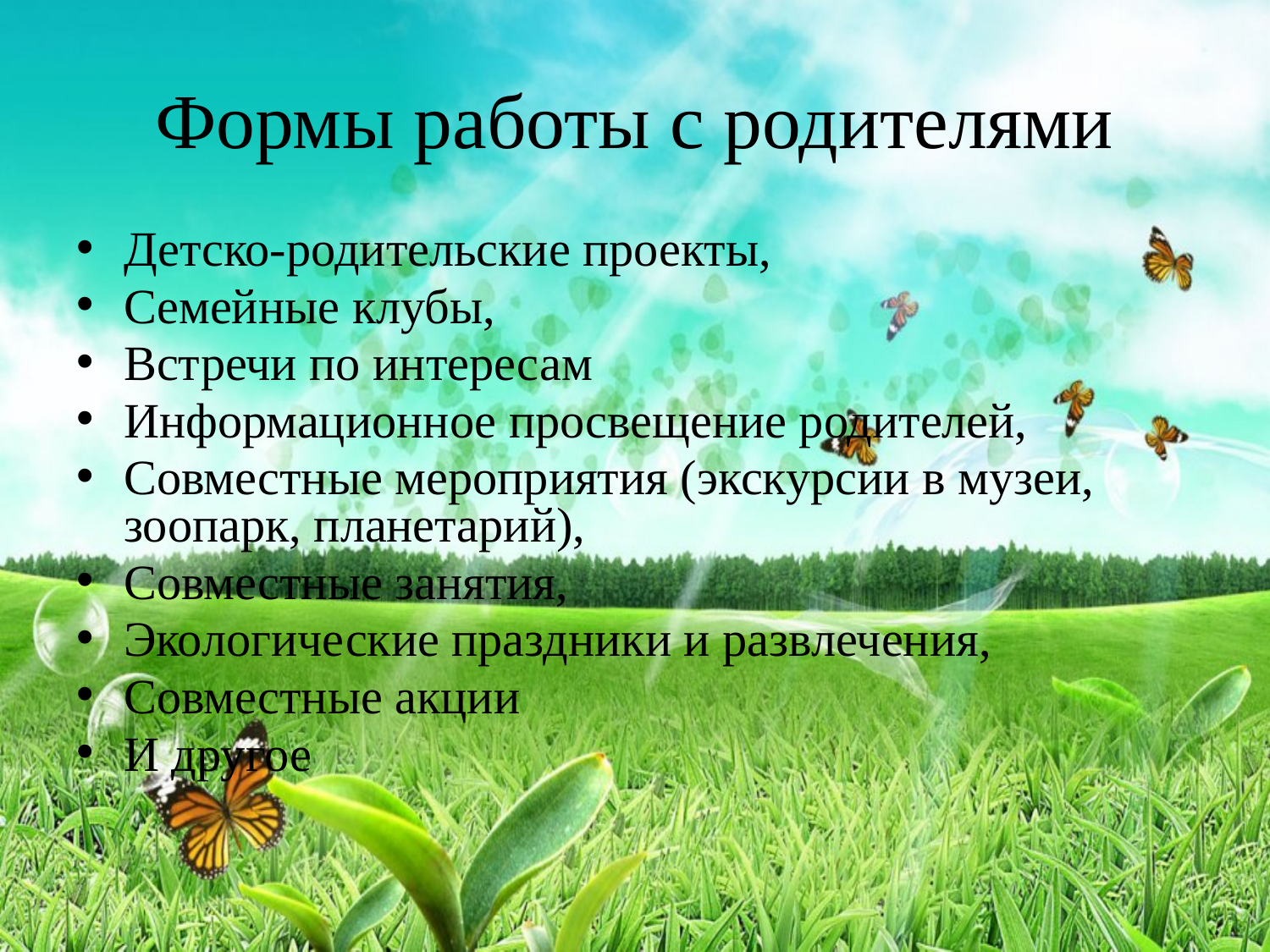

# Формы работы с родителями
Детско-родительские проекты,
Семейные клубы,
Встречи по интересам
Информационное просвещение родителей,
Совместные мероприятия (экскурсии в музеи, зоопарк, планетарий),
Совместные занятия,
Экологические праздники и развлечения,
Совместные акции
И другое